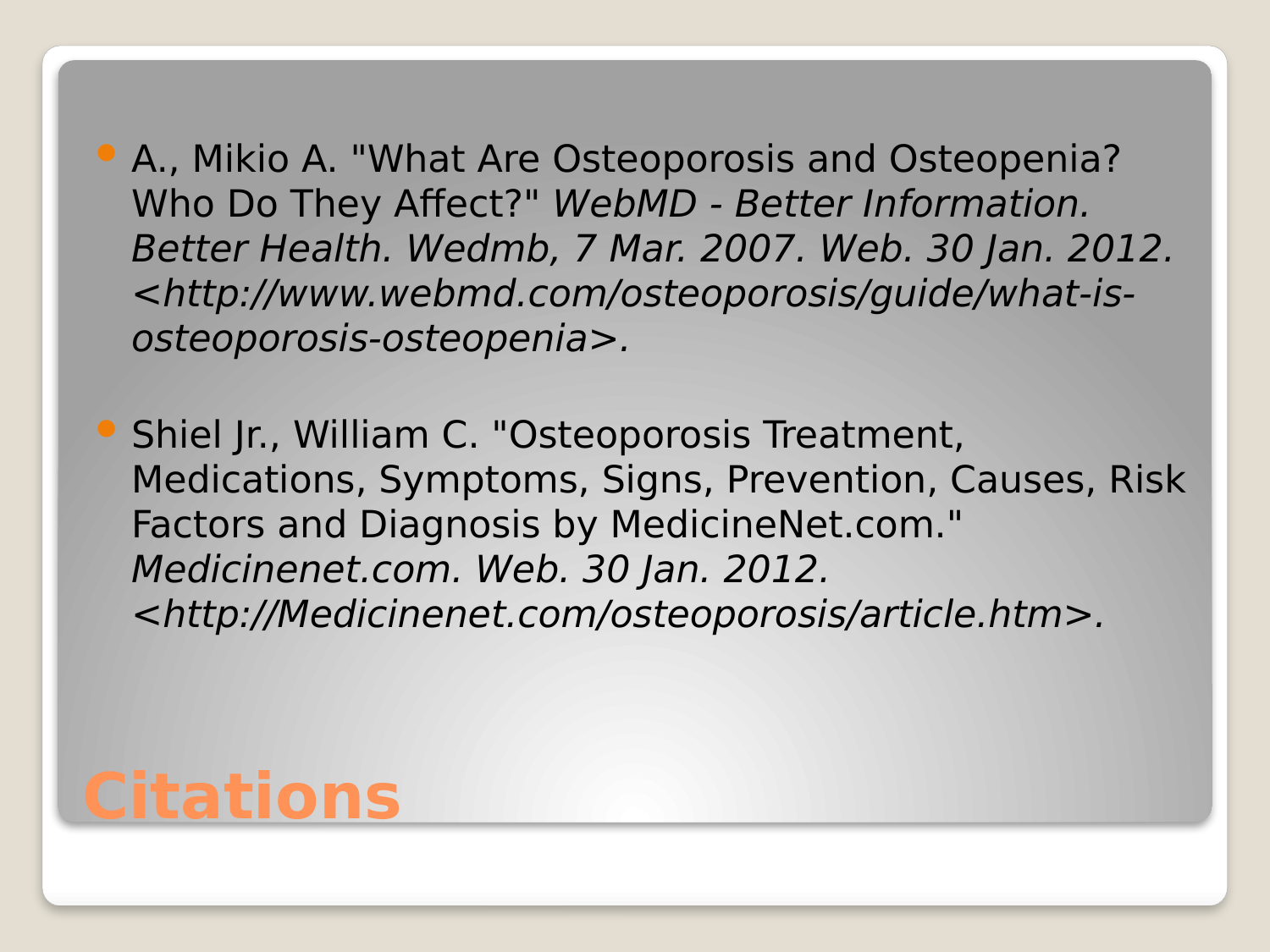

A., Mikio A. "What Are Osteoporosis and Osteopenia? Who Do They Affect?" WebMD - Better Information. Better Health. Wedmb, 7 Mar. 2007. Web. 30 Jan. 2012. <http://www.webmd.com/osteoporosis/guide/what-is-osteoporosis-osteopenia>.

Shiel Jr., William C. "Osteoporosis Treatment, Medications, Symptoms, Signs, Prevention, Causes, Risk Factors and Diagnosis by MedicineNet.com." Medicinenet.com. Web. 30 Jan. 2012. <http://Medicinenet.com/osteoporosis/article.htm>.

# Citations